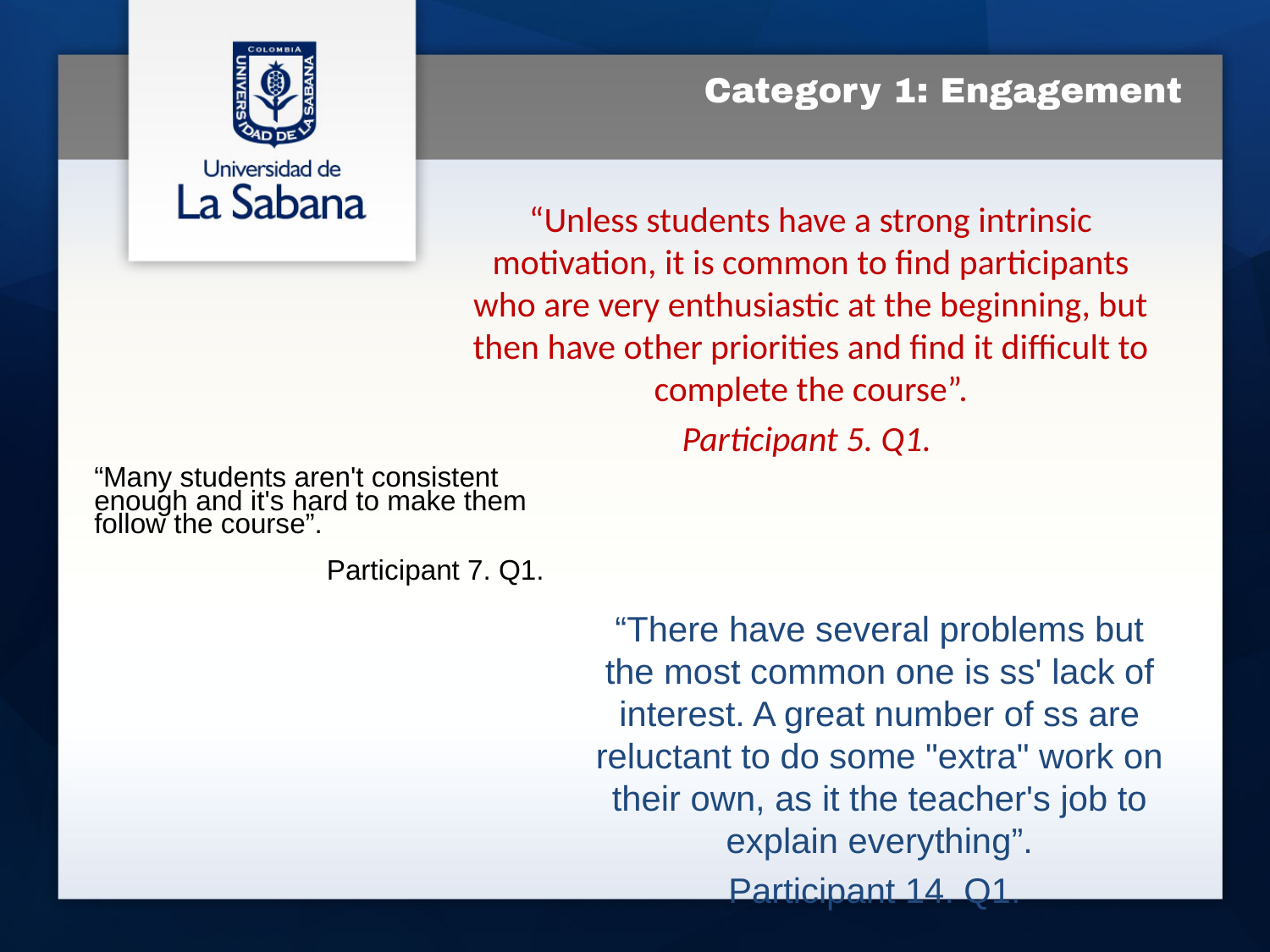

Category 1: Engagement
“Unless students have a strong intrinsic motivation, it is common to find participants who are very enthusiastic at the beginning, but then have other priorities and find it difficult to complete the course”.
Participant 5. Q1.

“Many students aren't consistent enough and it's hard to make them follow the course”.

Participant 7. Q1.
“There have several problems but the most common one is ss' lack of interest. A great number of ss are reluctant to do some "extra" work on their own, as it the teacher's job to explain everything”.
Participant 14. Q1.